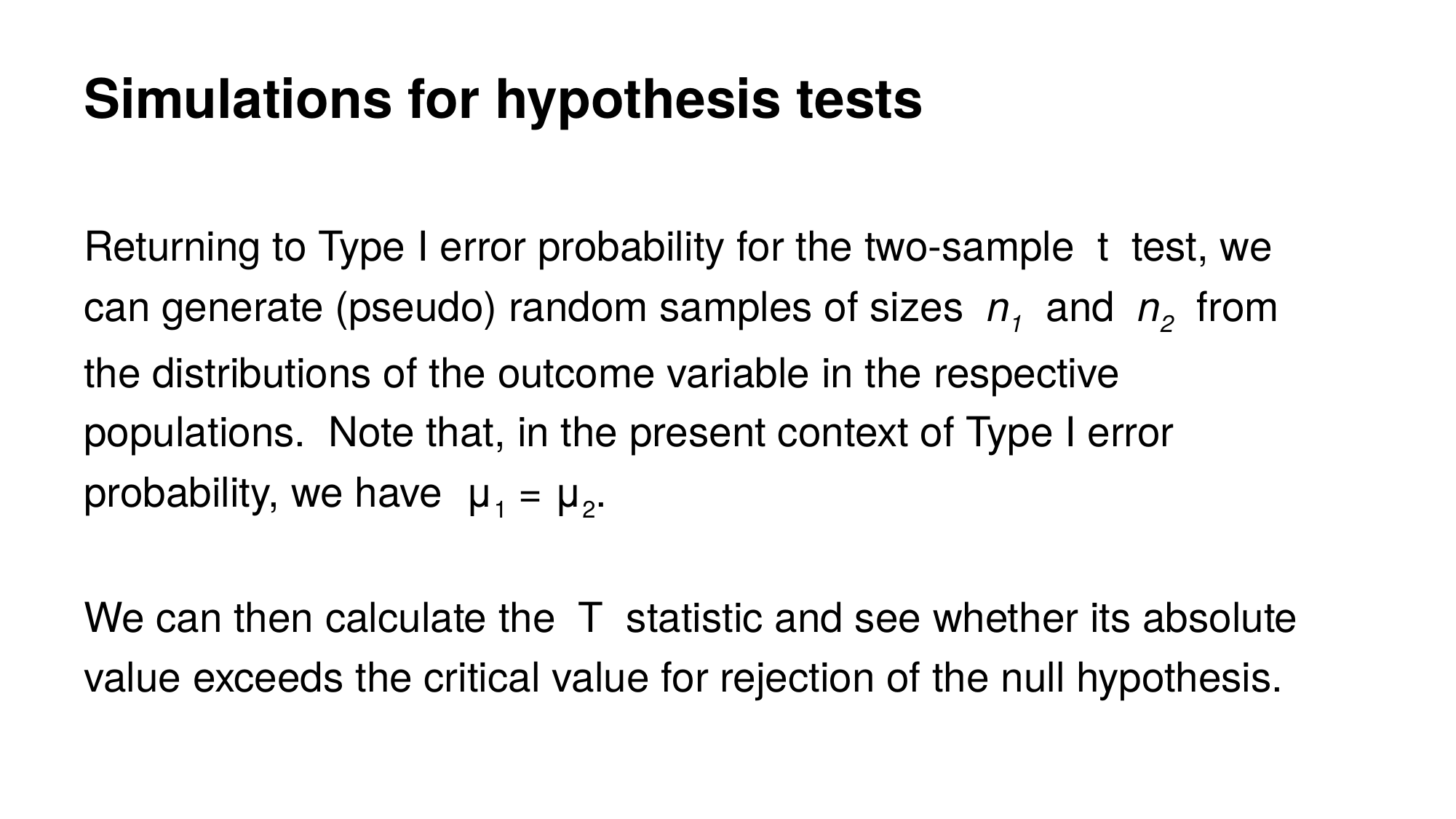

# Simulations for hypothesis tests
Returning to Type I error probability for the two-sample  t  test, we can generate (pseudo) random samples of sizes  n1  and  n2  from the distributions of the outcome variable in the respective populations.  Note that, in the present context of Type I error probability, we have  μ1 = μ2.

We can then calculate the  T  statistic and see whether its absolute value exceeds the critical value for rejection of the null hypothesis.